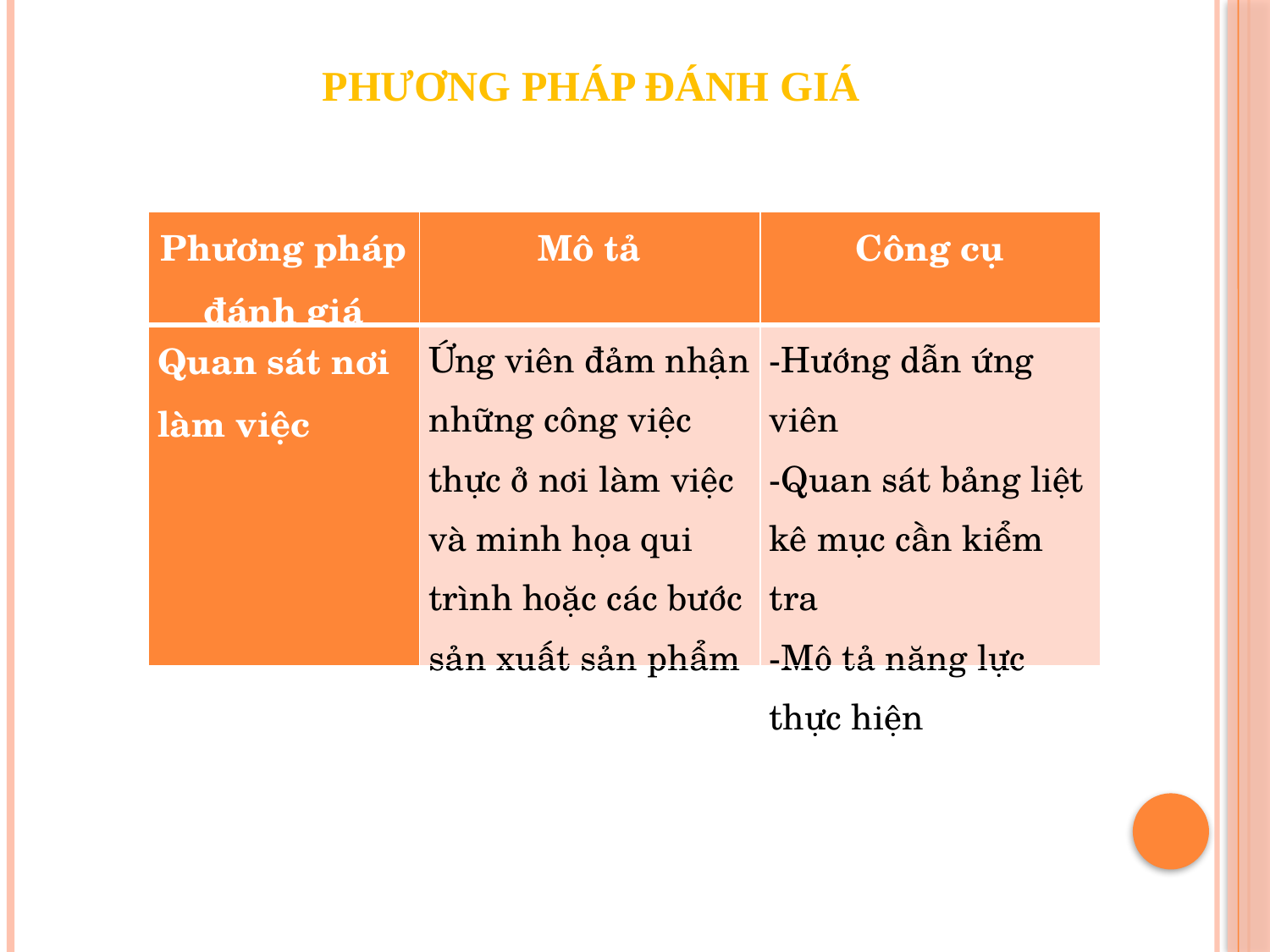

PHƯƠNG PHÁP ĐÁNH GIÁ
| Phương pháp đánh giá | Mô tả | Công cụ |
| --- | --- | --- |
| Quan sát nơi làm việc | Ứng viên đảm nhận những công việc thực ở nơi làm việc và minh họa qui trình hoặc các bước sản xuất sản phẩm | -Hướng dẫn ứng viên -Quan sát bảng liệt kê mục cần kiểm tra -Mô tả năng lực thực hiện |